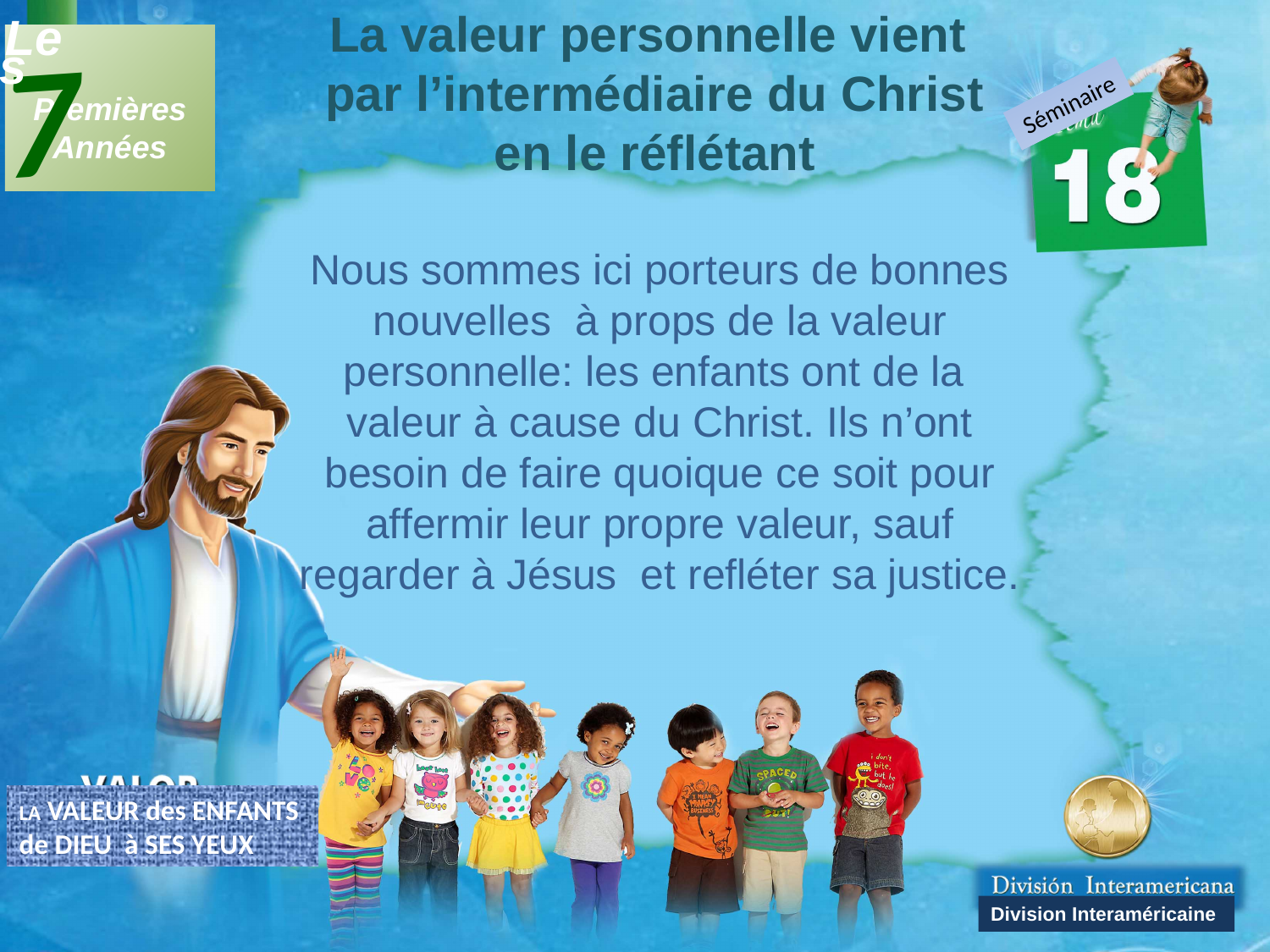

La valeur personnelle vient  par l’intermédiaire du Christ en le réflétant
7
Les
         Premières
Années
Séminaire
Nous sommes ici porteurs de bonnes nouvelles  à props de la valeur personnelle: les enfants ont de la  valeur à cause du Christ. Ils n’ont besoin de faire quoique ce soit pour affermir leur propre valeur, sauf regarder à Jésus  et refléter sa justice.
LA VALEUR des ENFANTS
de DIEU  à SES YEUX
Division Interaméricaine